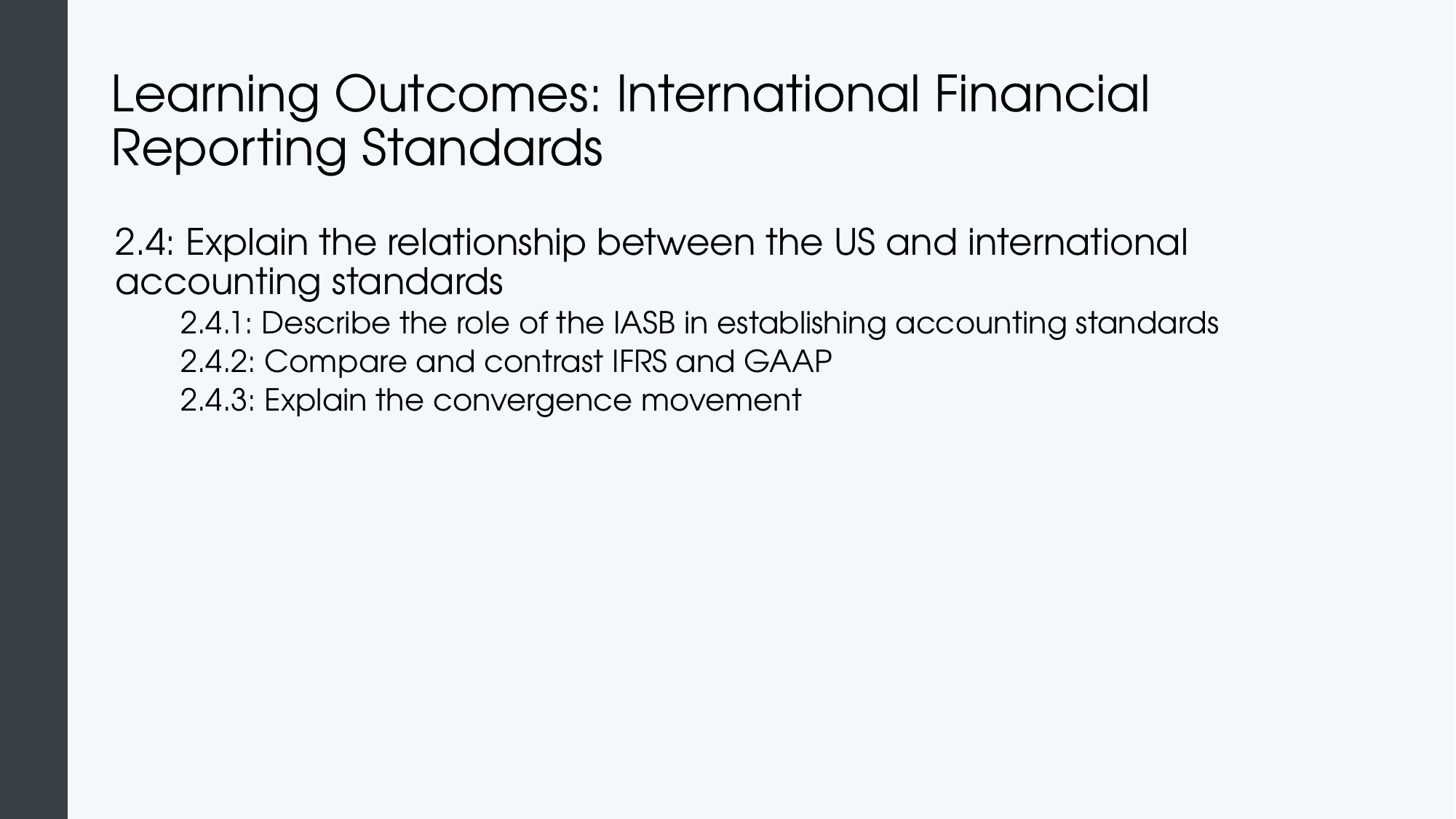

# Learning Outcomes: International Financial Reporting Standards
2.4: Explain the relationship between the US and international accounting standards
2.4.1: Describe the role of the IASB in establishing accounting standards
2.4.2: Compare and contrast IFRS and GAAP
2.4.3: Explain the convergence movement